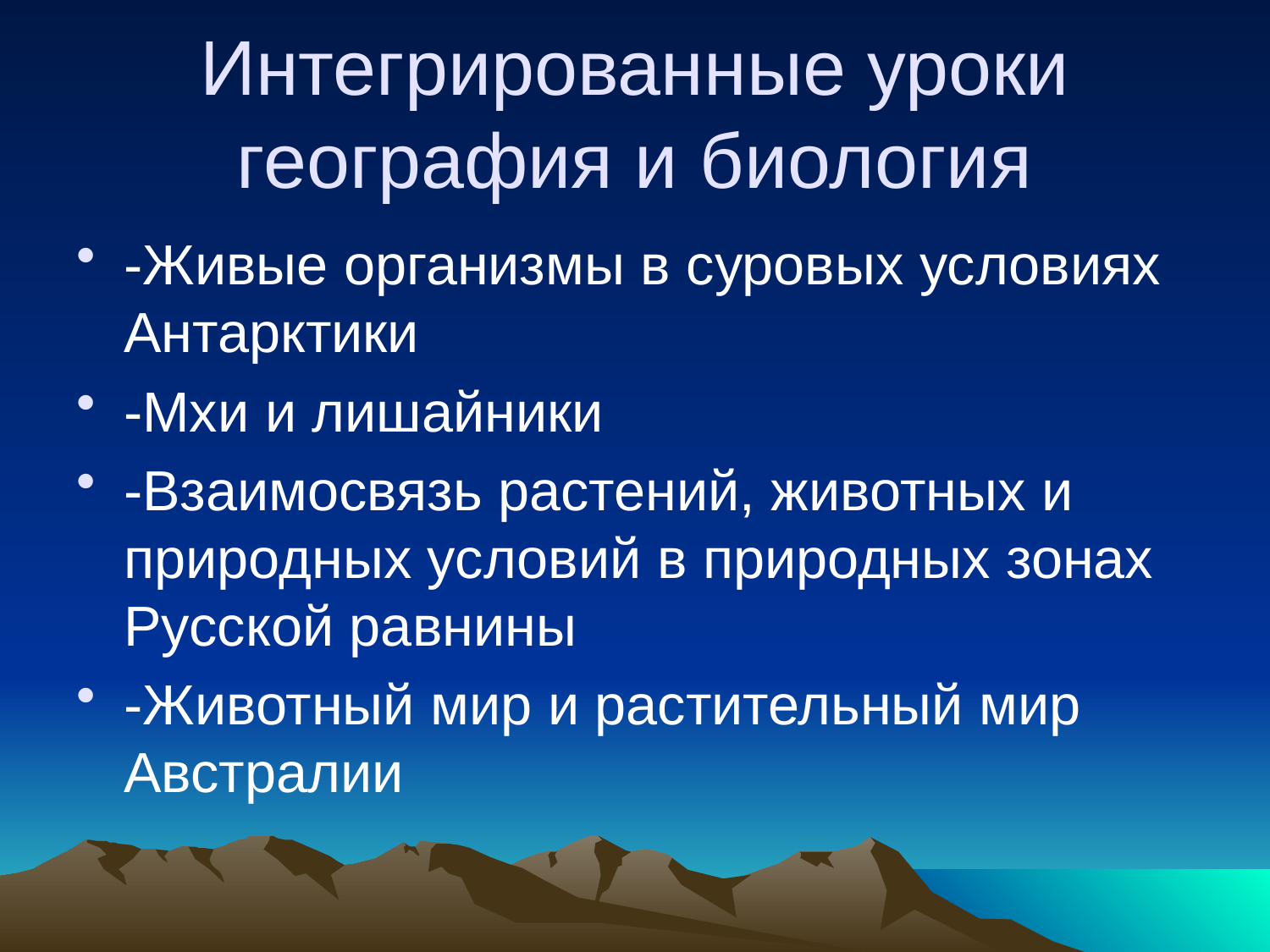

# Интегрированные уроки география и биология
-Живые организмы в суровых условиях Антарктики
-Мхи и лишайники
-Взаимосвязь растений, животных и природных условий в природных зонах Русской равнины
-Животный мир и растительный мир  Австралии